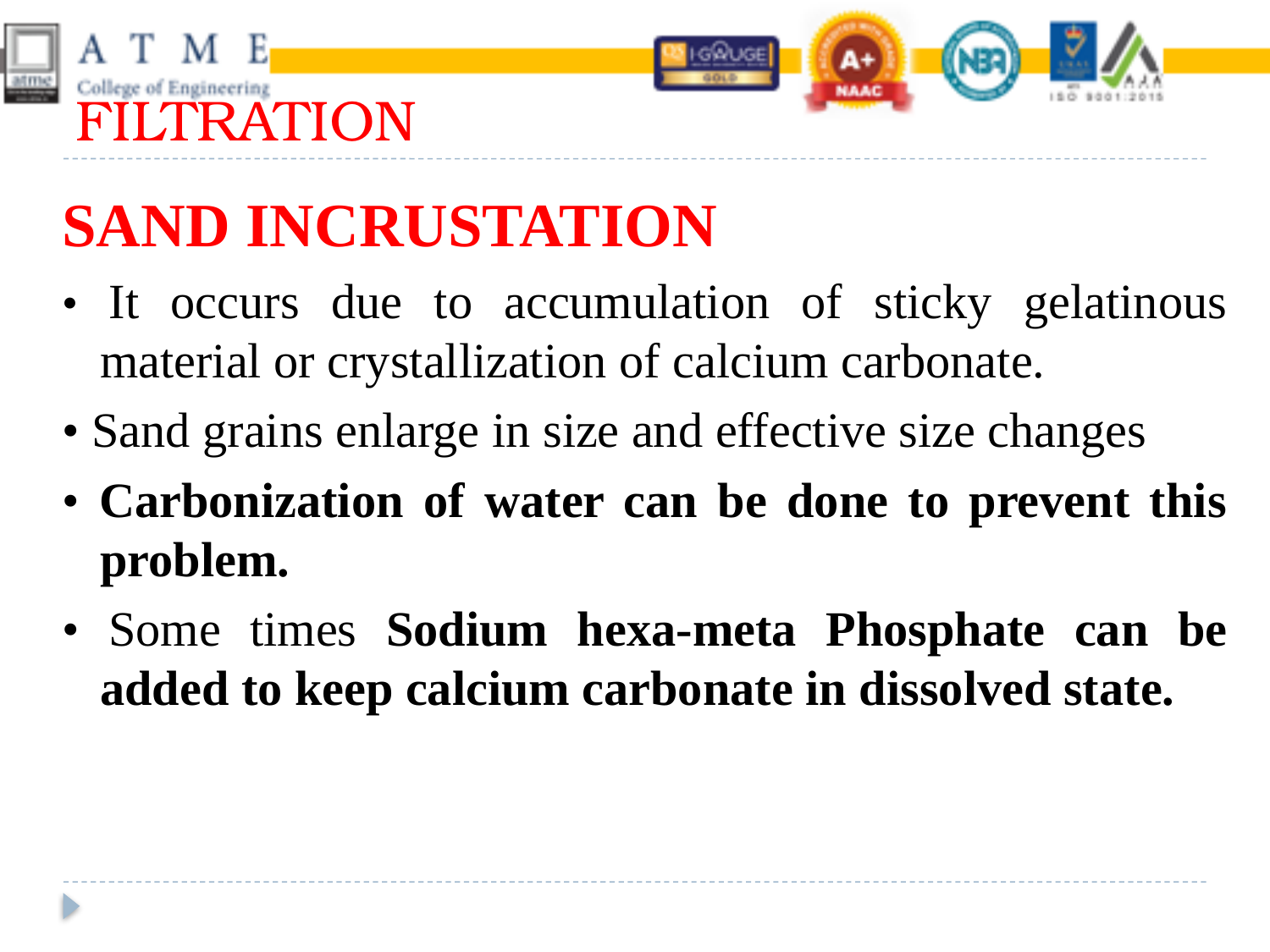

# FILTRATION
SAND INCRUSTATION
• It occurs due to accumulation of sticky gelatinous material or crystallization of calcium carbonate.
• Sand grains enlarge in size and effective size changes
• Carbonization of water can be done to prevent this problem.
• Some times Sodium hexa-meta Phosphate can be added to keep calcium carbonate in dissolved state.